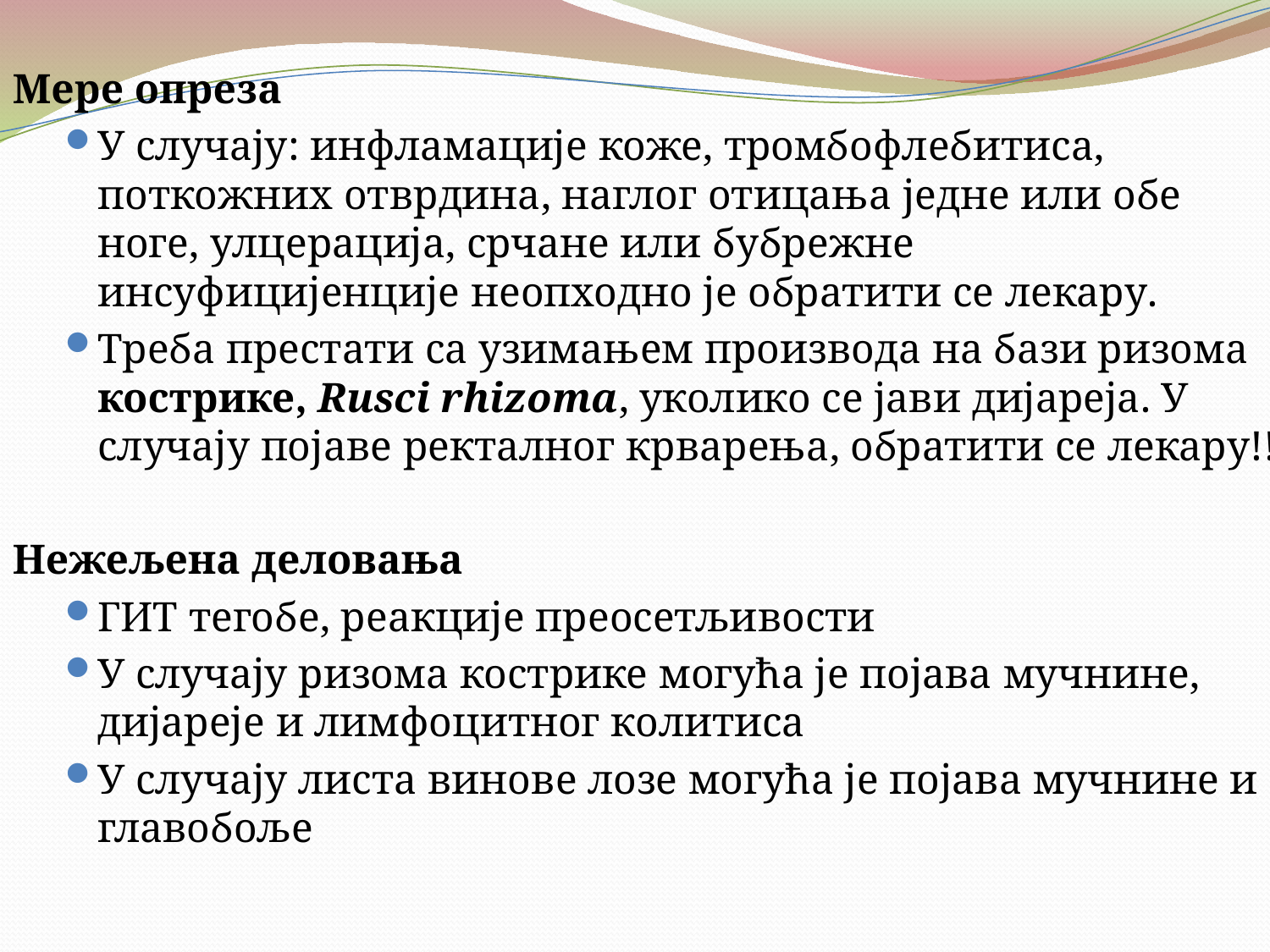

Мере опреза
У случају: инфламације коже, тромбофлебитиса, поткожних отврдина, наглог отицања једне или обе ноге, улцерација, срчане или бубрежне инсуфицијенције неопходно је обратити се лекару.
Треба престати са узимањем производа на бази ризома кострике, Rusci rhizoma, уколико се јави дијареја. У случају појаве ректалног крварења, обратити се лекару!!

Нежељена деловања
ГИТ тегобе, реакције преосетљивости
У случају ризома кострике могућа је појава мучнине, дијареје и лимфоцитног колитиса
У случају листа винове лозе могућа је појава мучнине и главобоље